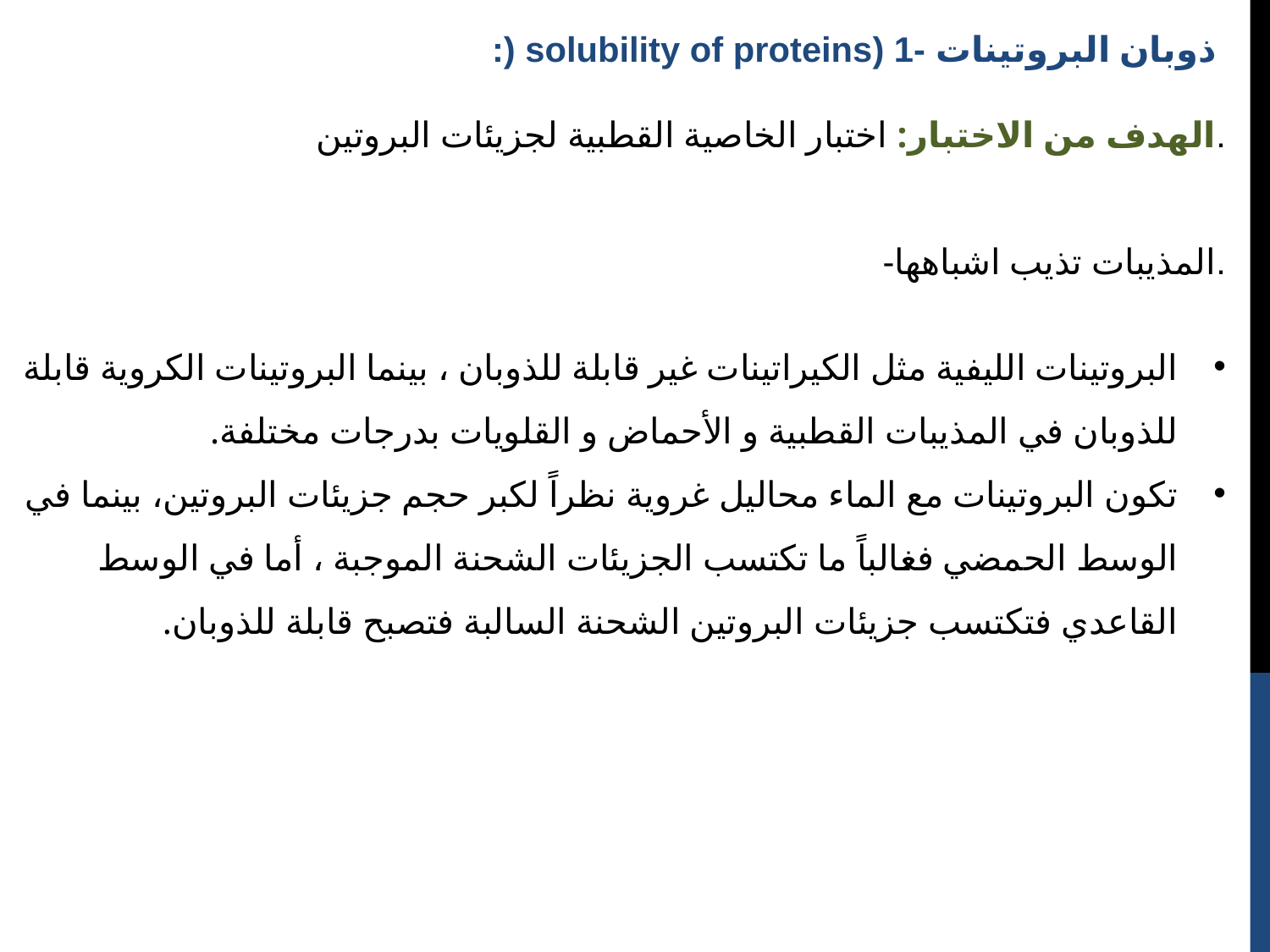

:) solubility of proteins) 1- ذوبان البروتينات

الهدف من الاختبار: اختبار الخاصية القطبية لجزيئات البروتين.

-المذيبات تذيب اشباهها.

البروتينات الليفية مثل الكيراتينات غير قابلة للذوبان ، بينما البروتينات الكروية قابلة للذوبان في المذيبات القطبية و الأحماض و القلويات بدرجات مختلفة.
تكون البروتينات مع الماء محاليل غروية نظراً لكبر حجم جزيئات البروتين، بينما في الوسط الحمضي فغالباً ما تكتسب الجزيئات الشحنة الموجبة ، أما في الوسط القاعدي فتكتسب جزيئات البروتين الشحنة السالبة فتصبح قابلة للذوبان.